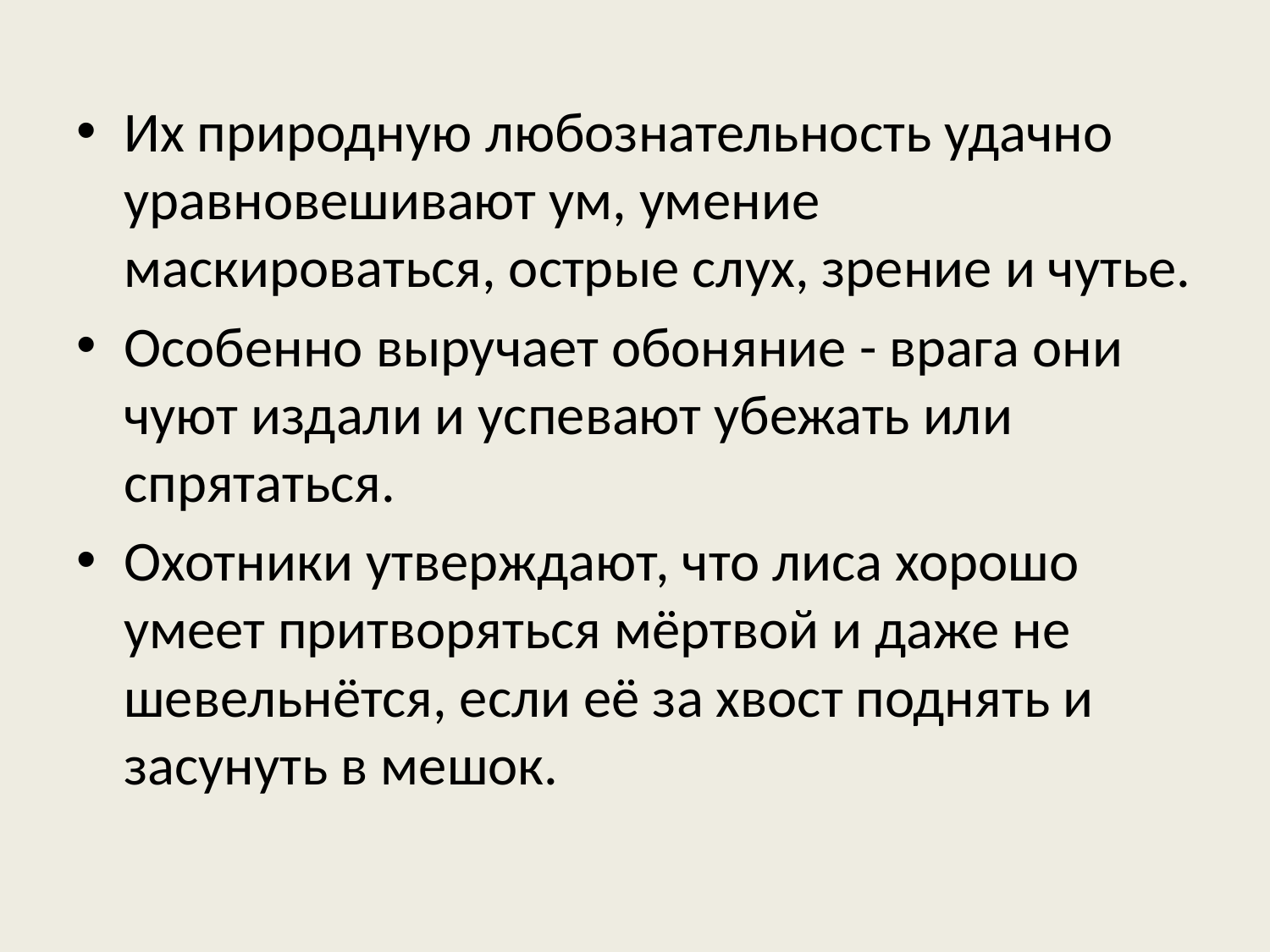

Их природную любознательность удачно уравновешивают ум, умение маскироваться, острые слух, зрение и чутье.
Особенно выручает обоняние - врага они чуют издали и успевают убежать или спрятаться.
Охотники утверждают, что лиса хорошо умеет притворяться мёртвой и даже не шевельнётся, если её за хвост поднять и засунуть в мешок.